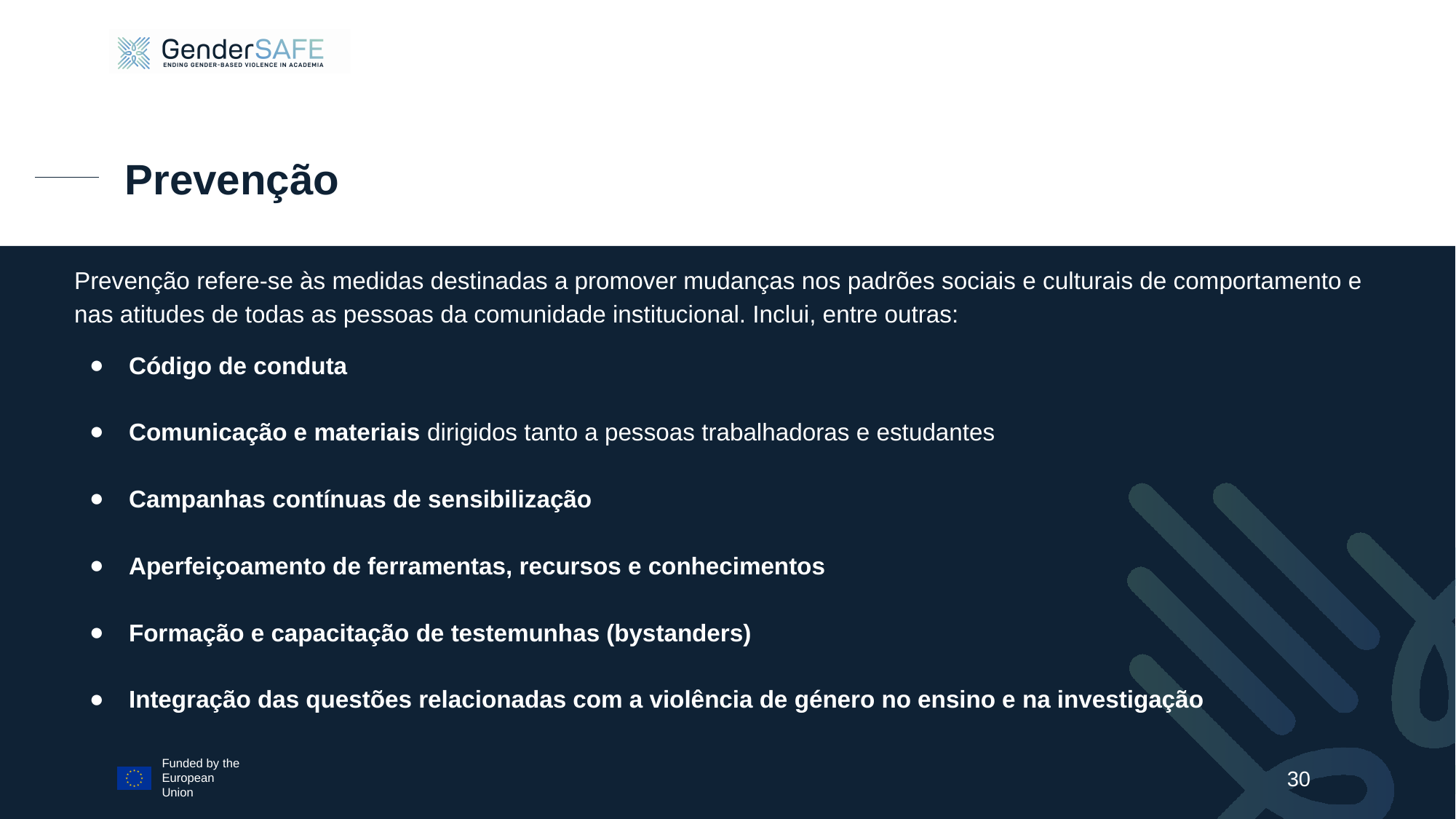

# Prevenção
Prevenção refere-se às medidas destinadas a promover mudanças nos padrões sociais e culturais de comportamento e nas atitudes de todas as pessoas da comunidade institucional. Inclui, entre outras:
Código de conduta
Comunicação e materiais dirigidos tanto a pessoas trabalhadoras e estudantes
Campanhas contínuas de sensibilização
Aperfeiçoamento de ferramentas, recursos e conhecimentos
Formação e capacitação de testemunhas (bystanders)
Integração das questões relacionadas com a violência de género no ensino e na investigação